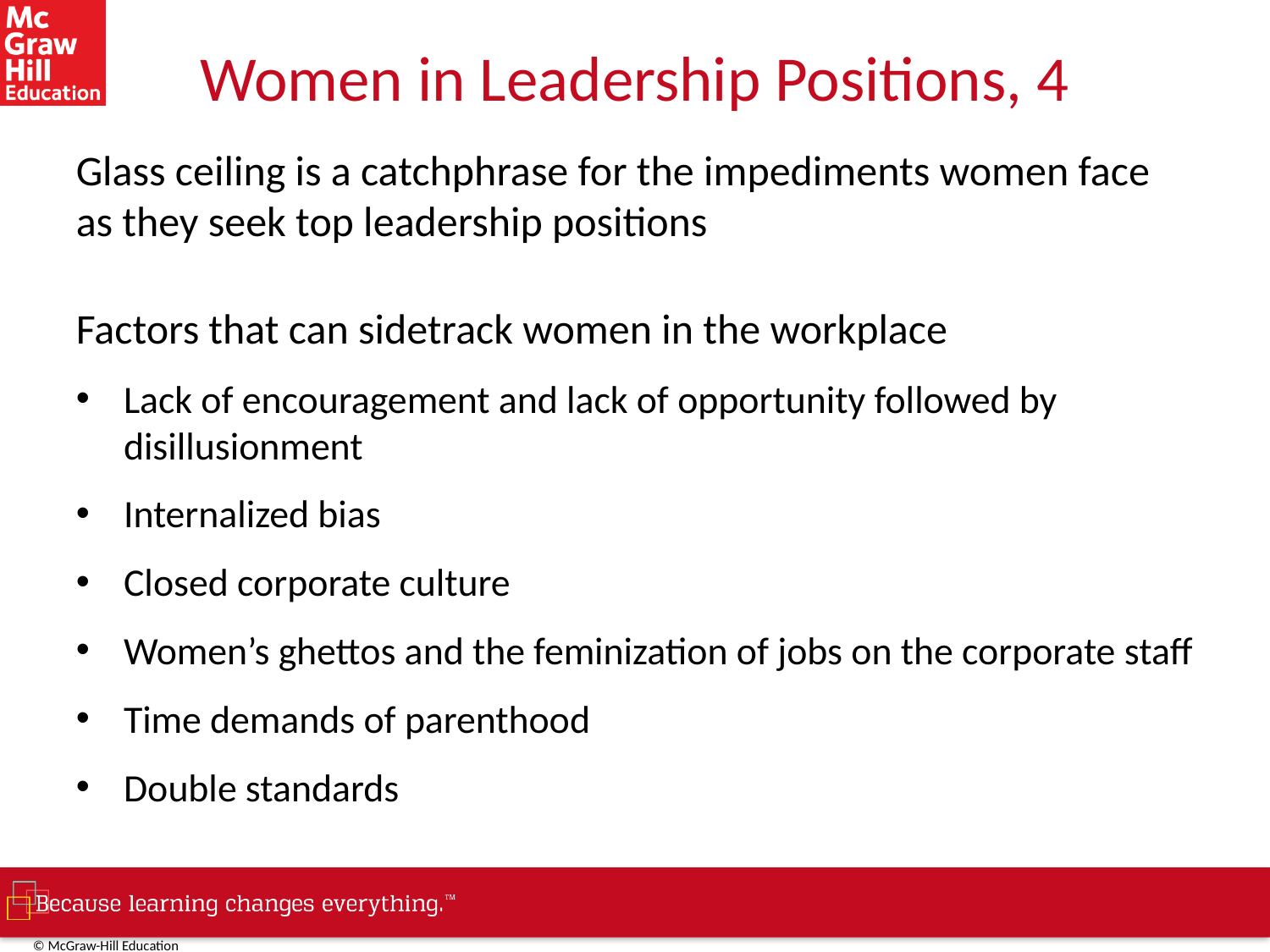

# Women in Leadership Positions, 4
Glass ceiling is a catchphrase for the impediments women face as they seek top leadership positions

Factors that can sidetrack women in the workplace
Lack of encouragement and lack of opportunity followed by disillusionment
Internalized bias
Closed corporate culture
Women’s ghettos and the feminization of jobs on the corporate staff
Time demands of parenthood
Double standards